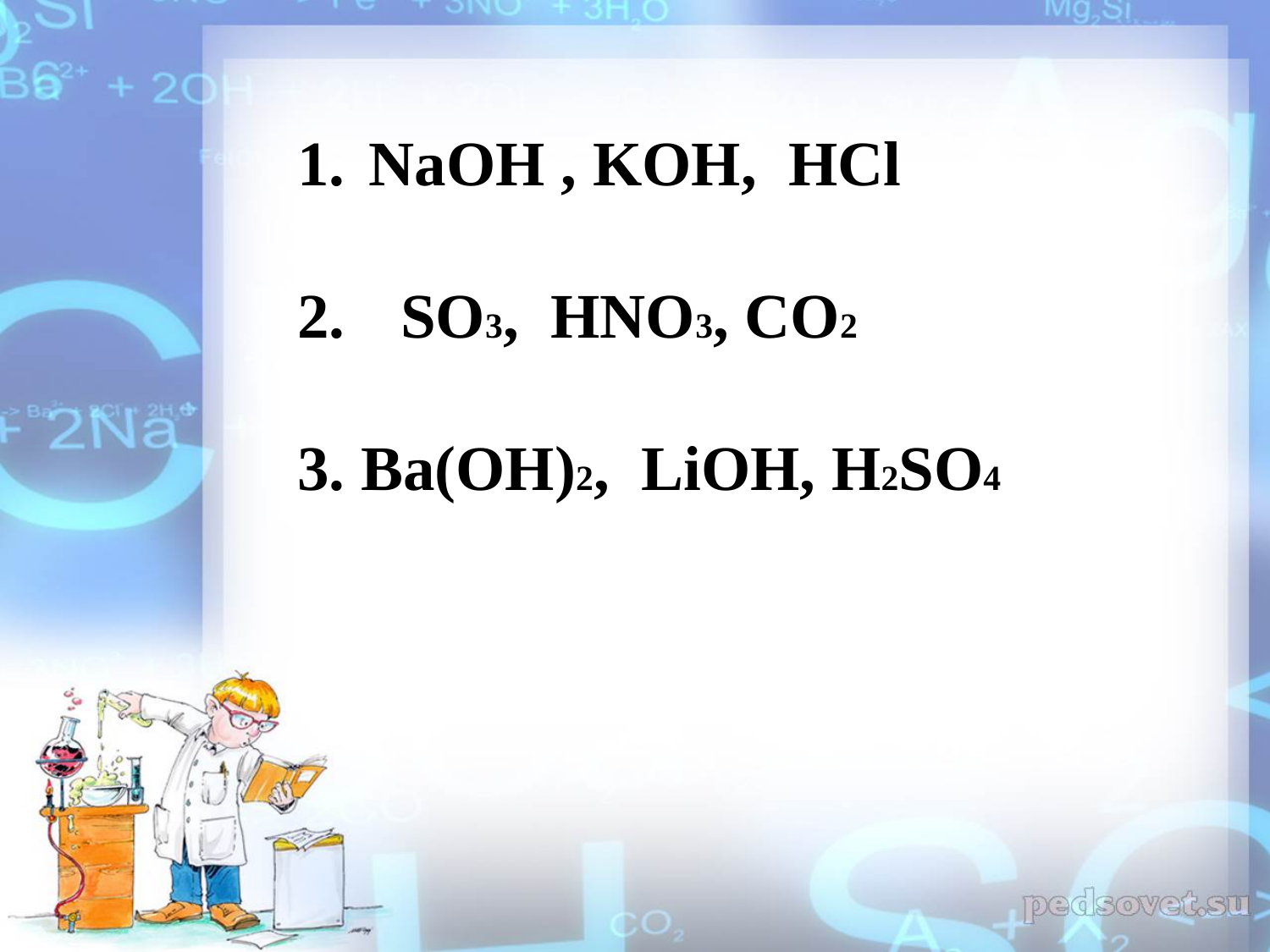

NaOH , KOH,  HCl

SO3,  HNO3, CO2

3. Ba(OH)2,  LiOH, H2SO4